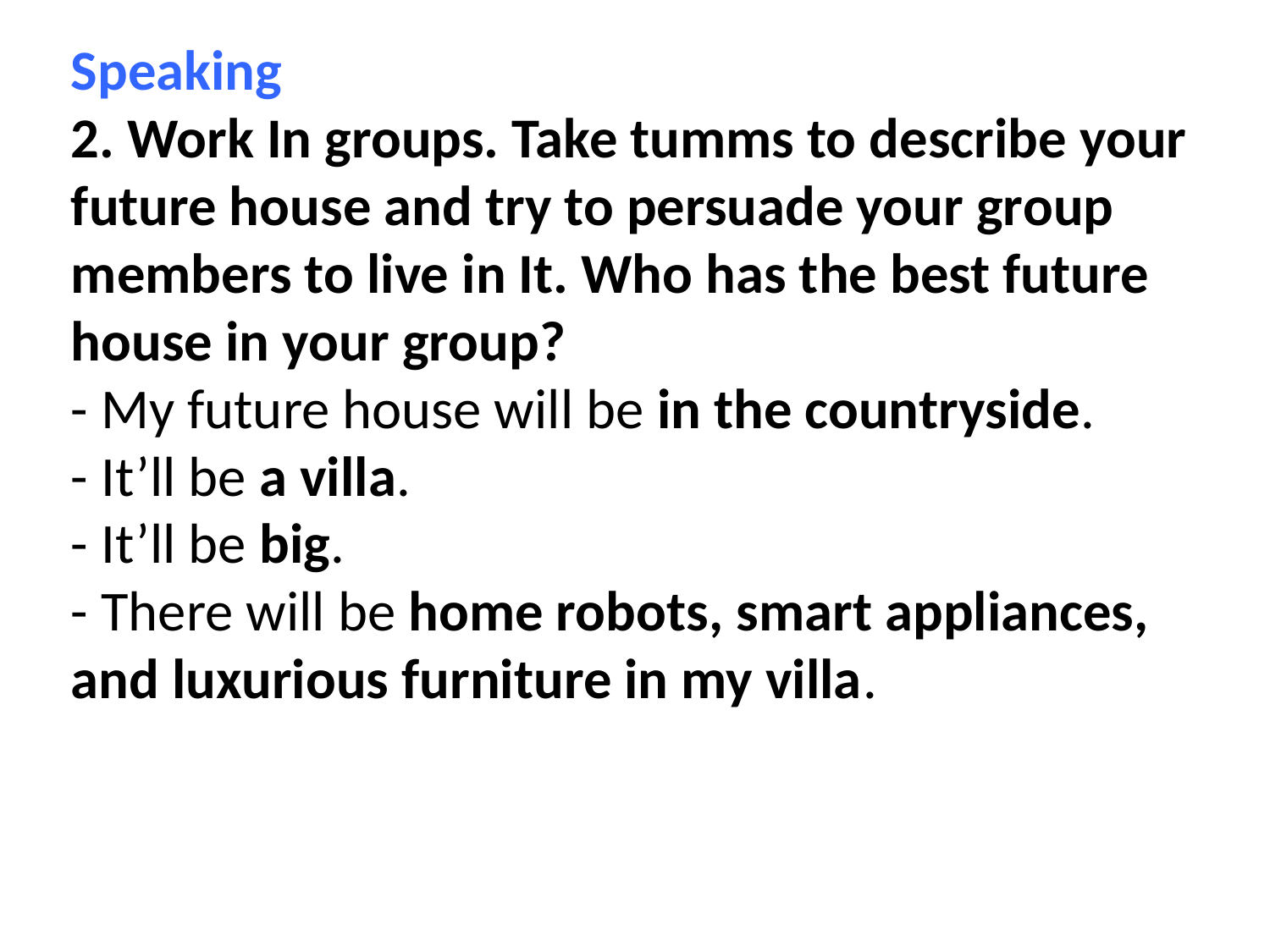

Speaking
2. Work In groups. Take tumms to describe your future house and try to persuade your group members to live in It. Who has the best future house in your group?
- My future house will be in the countryside.
- It’ll be a villa.
- It’ll be big.
- There will be home robots, smart appliances, and luxurious furniture in my villa.